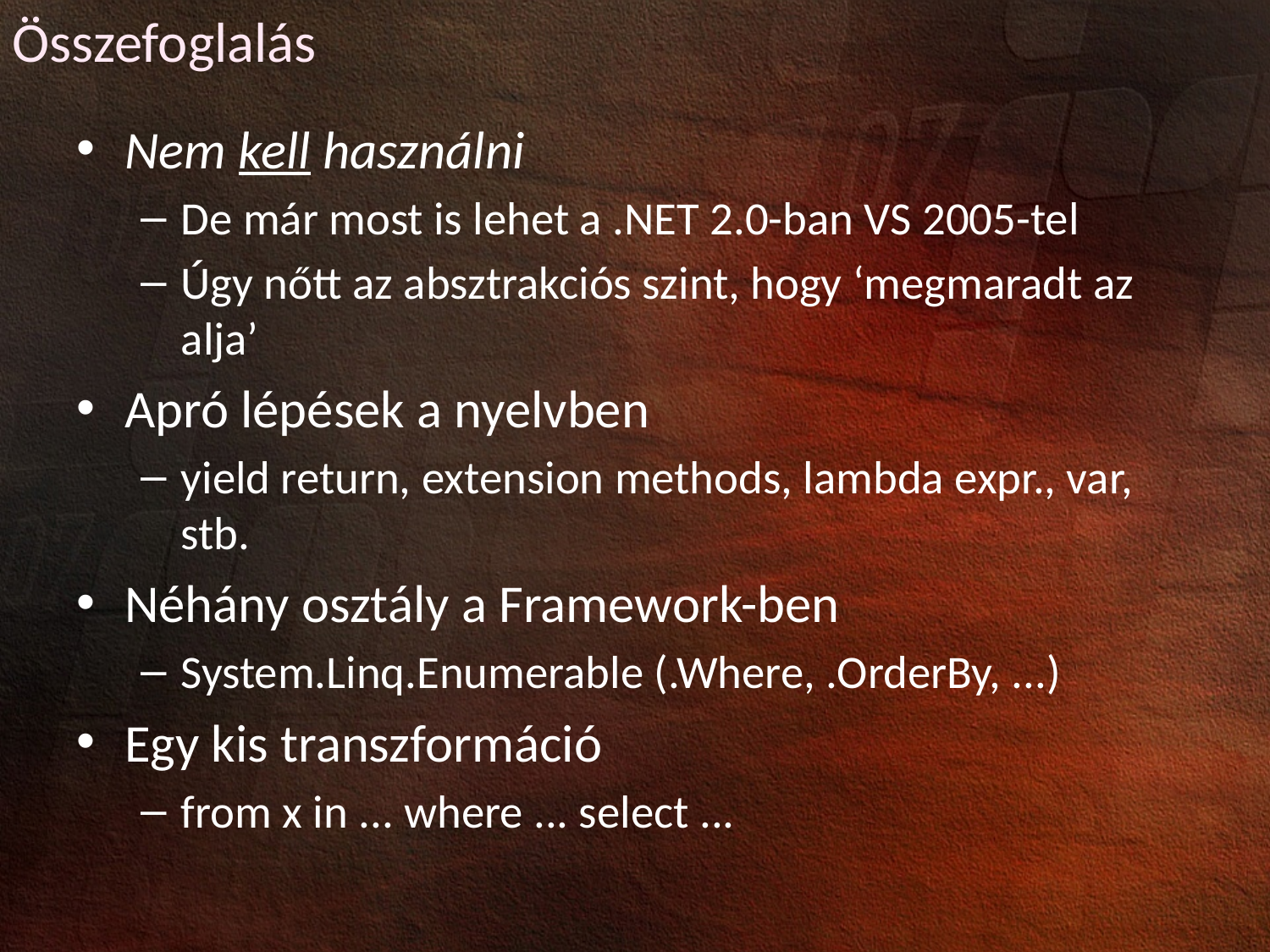

Összefoglalás
Nem kell használni
De már most is lehet a .NET 2.0-ban VS 2005-tel
Úgy nőtt az absztrakciós szint, hogy ‘megmaradt az alja’
Apró lépések a nyelvben
yield return, extension methods, lambda expr., var, stb.
Néhány osztály a Framework-ben
System.Linq.Enumerable (.Where, .OrderBy, ...)
Egy kis transzformáció
from x in ... where ... select ...